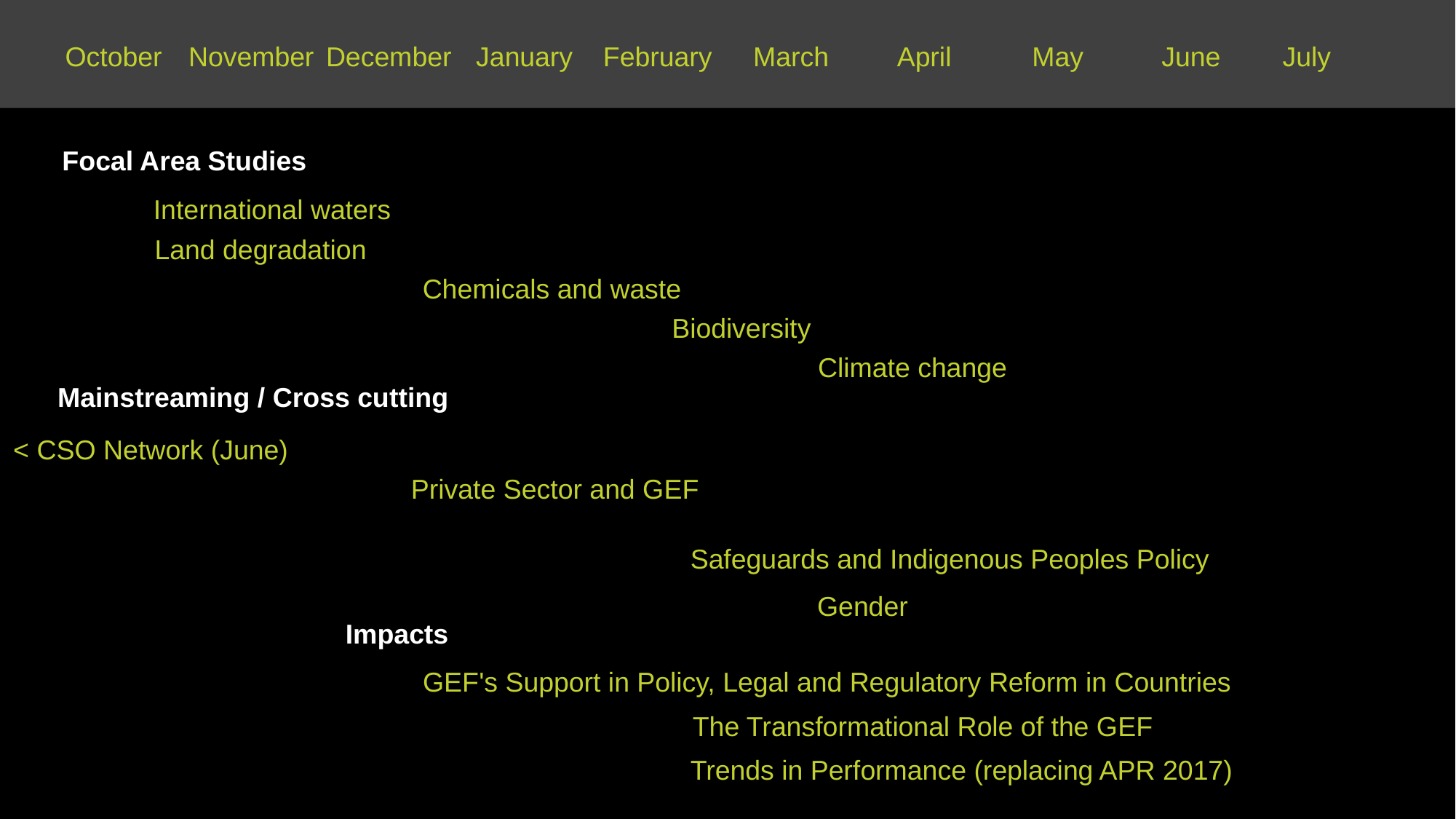

October
November
December
January
February
March
April
May
June
July
Focal Area Studies
International waters
Land degradation
Chemicals and waste
Biodiversity
Climate change
Mainstreaming / Cross cutting
< CSO Network (June)
Private Sector and GEF
Safeguards and Indigenous Peoples Policy
Gender
Impacts
GEF's Support in Policy, Legal and Regulatory Reform in Countries
The Transformational Role of the GEF
Trends in Performance (replacing APR 2017)